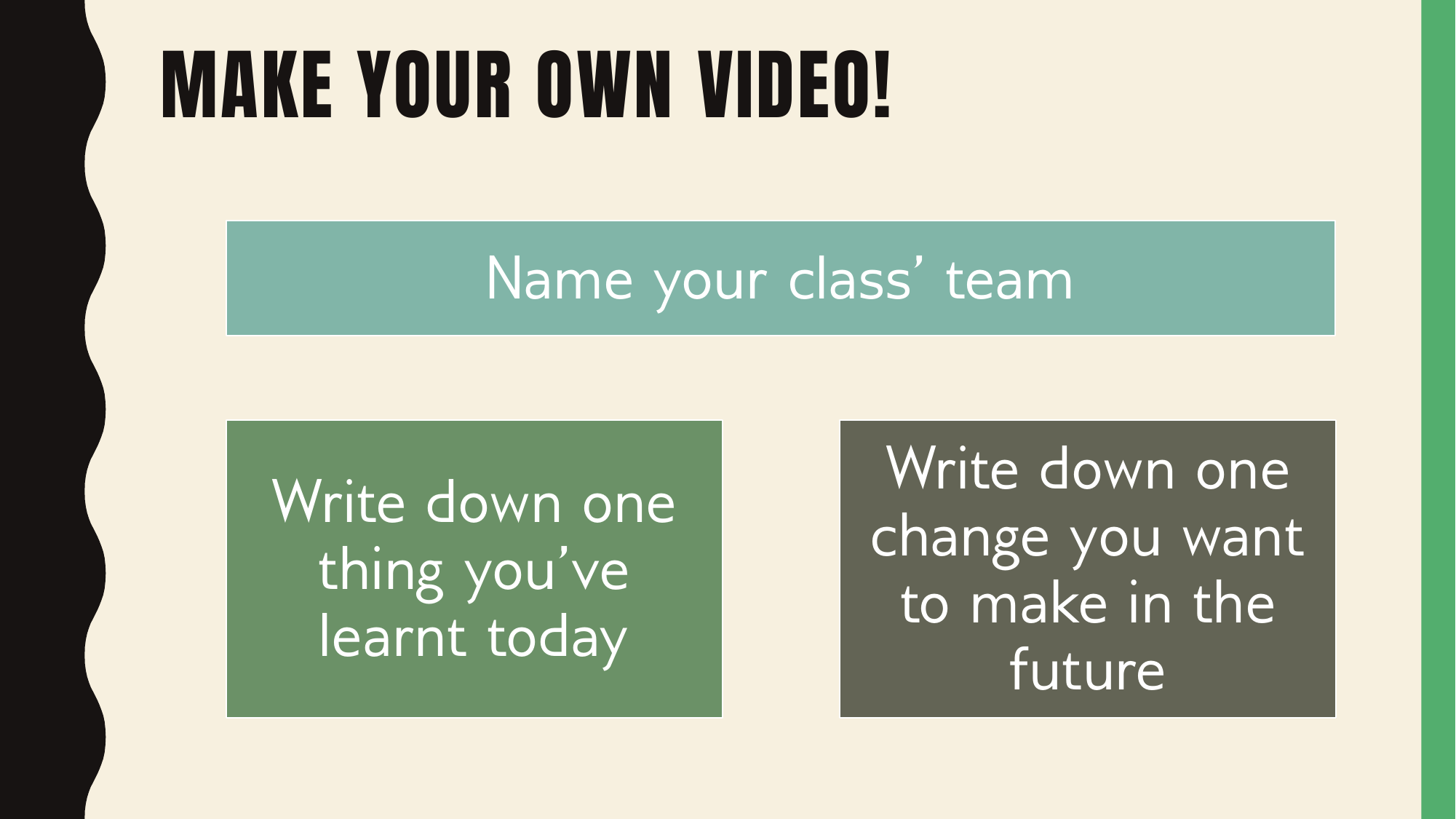

# Make your own video!
Name your class’ team
Write down one thing you’ve learnt today
Write down one change you want to make in the future